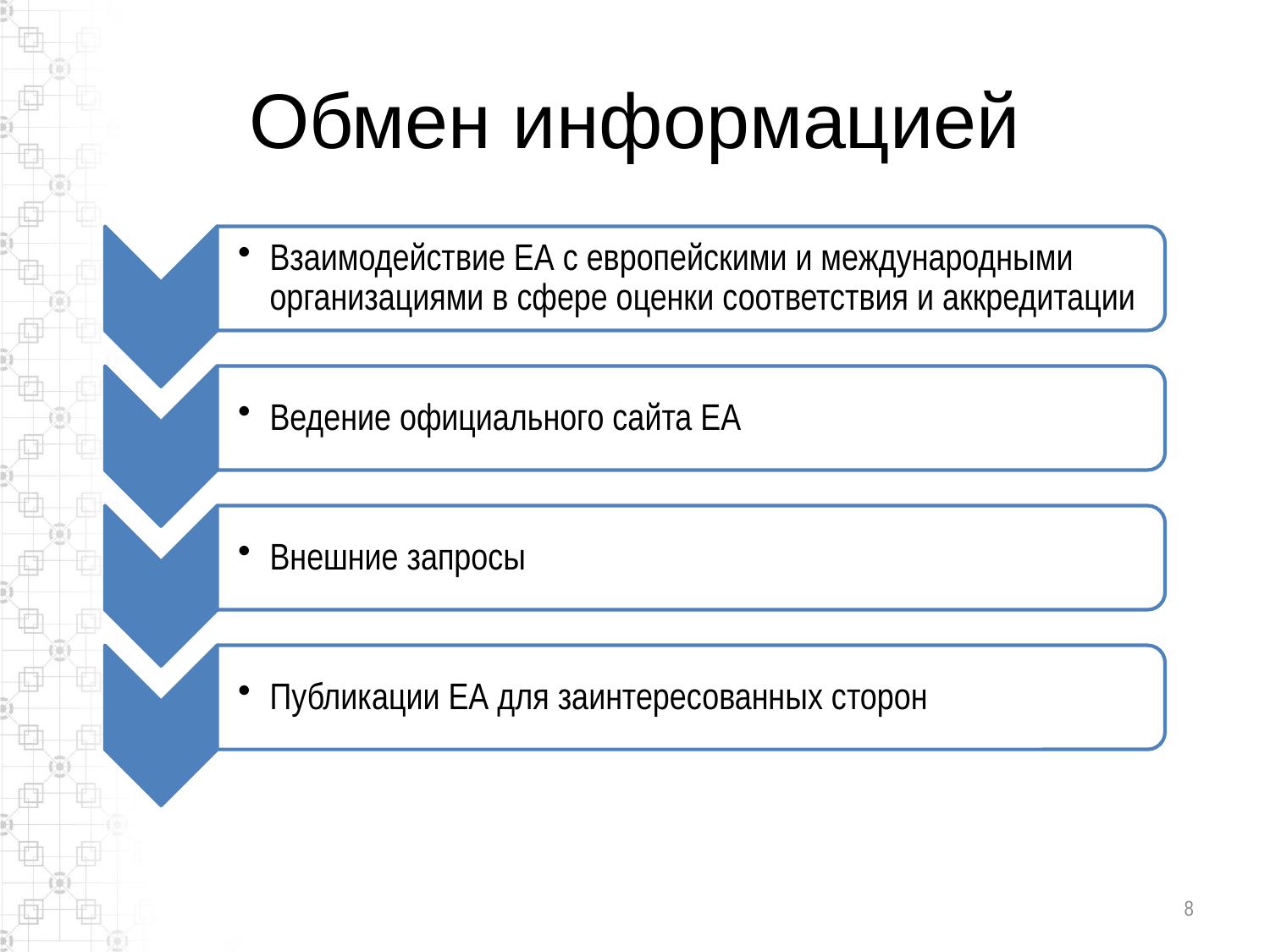

# Обмен информацией

Взаимодействие ЕА с европейскими и международными организациями в сфере оценки соответствия и аккредитации

Ведение официального сайта ЕА

Внешние запросы

Публикации ЕА для заинтересованных сторон
8